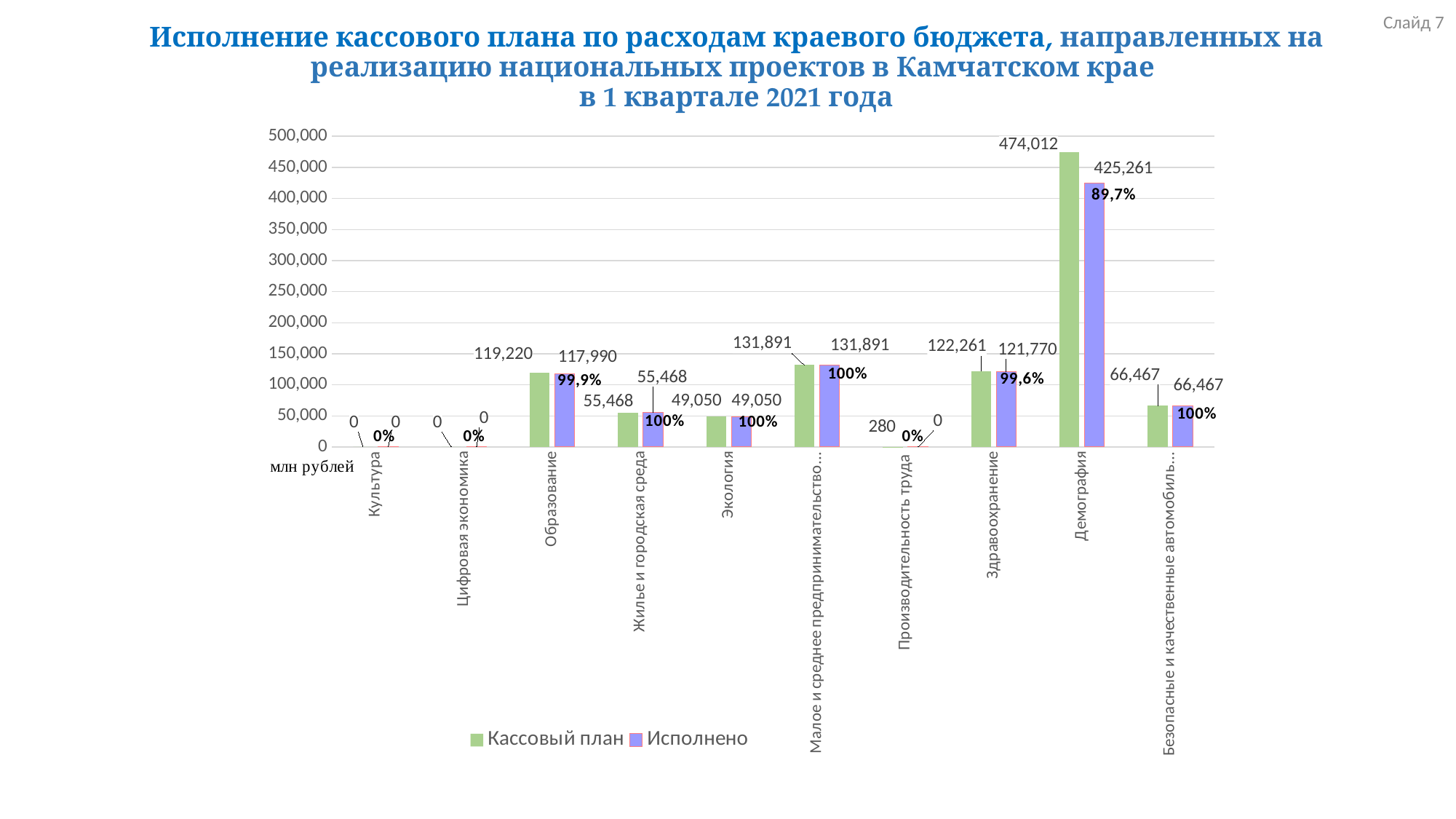

Слайд 7
# Исполнение кассового плана по расходам краевого бюджета, направленных на реализацию национальных проектов в Камчатском крае в 1 квартале 2021 года

### Chart

| Category | Кассовый план | Исполнено |
|---|---|---|
| Культура | 0.0 | 0.0 |
| Цифровая экономика | 0.0 | 0.0 |
| Образование | 119220.4 | 117990.44959 |
| Жилье и городская среда | 55468.3 | 55468.333230000004 |
| Экология | 49050.3 | 49050.2873 |
| Малое и среднее предпринимательство и поддержка индивидуальной предпринимательской инициативы | 131890.6 | 131890.57862 |
| Производительность труда  | 280.0 | 0.0 |
| Здравоохранение | 122261.4 | 121770.39114 |
| Демография | 474011.8 | 425261.21293 |
| Безопасные и качественные автомобильные дороги | 66467.2 | 66467.20643 |